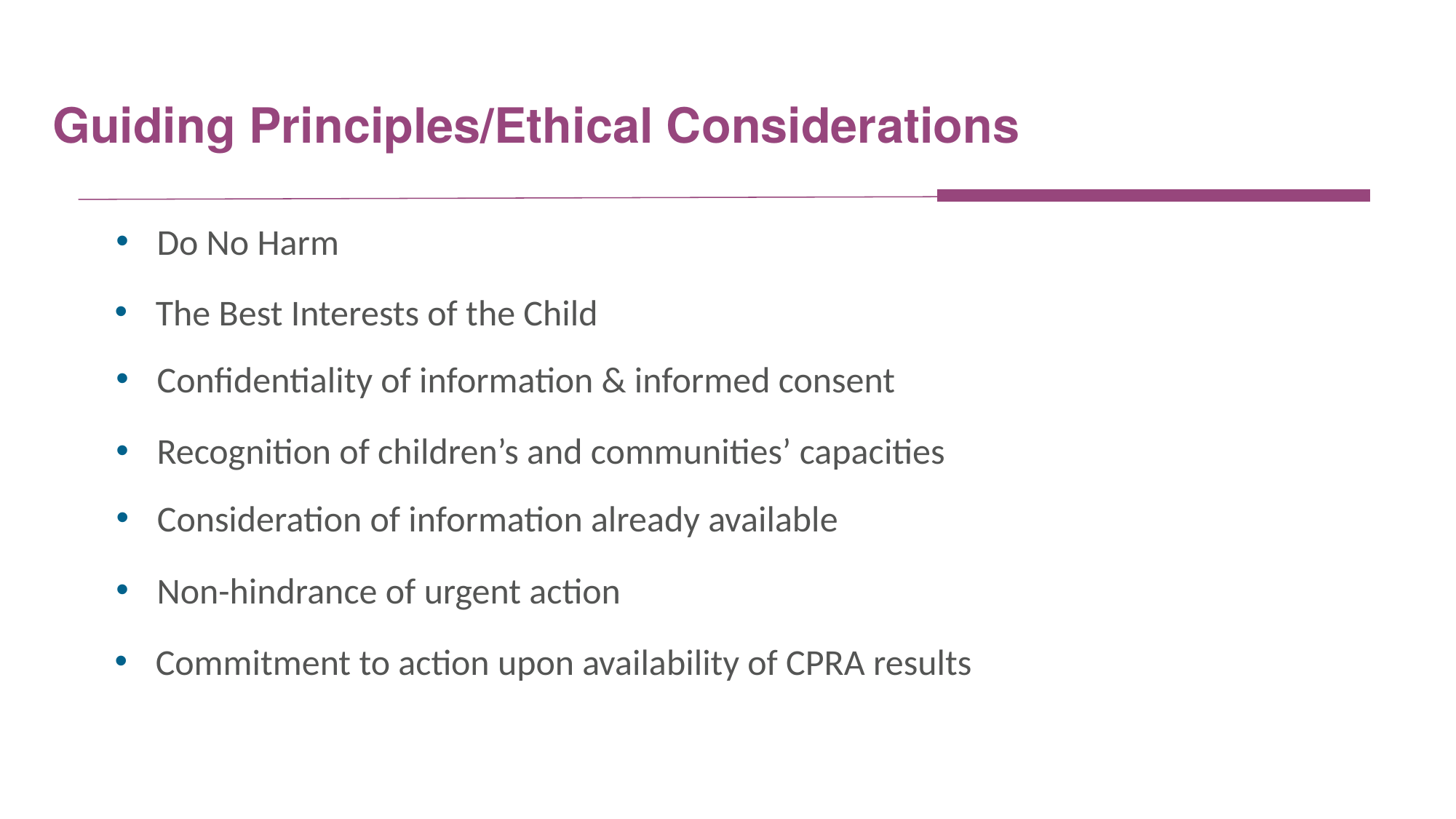

Guiding Principles/Ethical Considerations
Do No Harm
The Best Interests of the Child
Confidentiality of information & informed consent
Recognition of children’s and communities’ capacities
Consideration of information already available
Non-hindrance of urgent action
Commitment to action upon availability of CPRA results